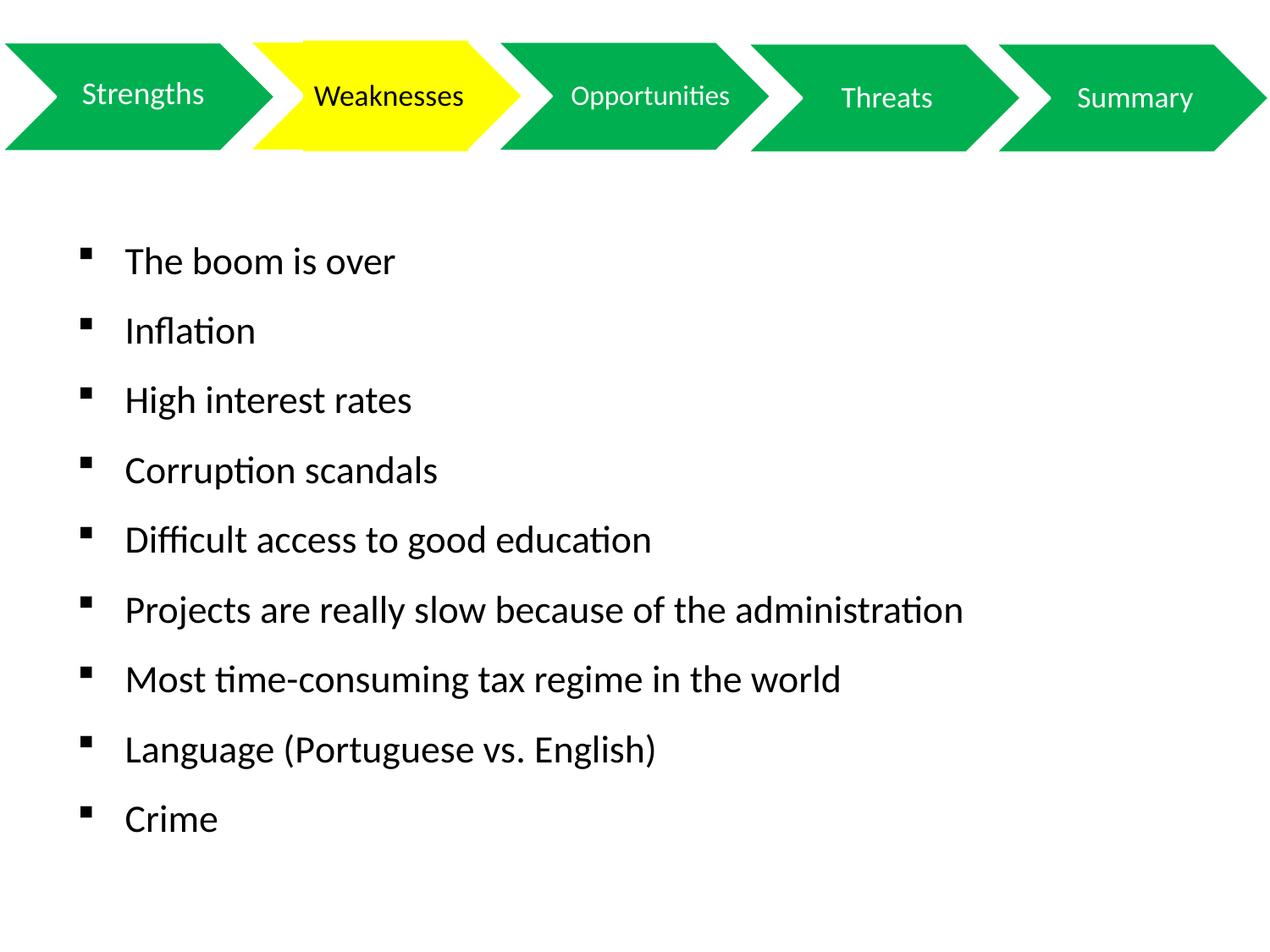

Weaknesses

Opportunities

  Strengths

Threats

Summary
The boom is over
Inflation
High interest rates
Corruption scandals
Difficult access to good education
Projects are really slow because of the administration
Most time-consuming tax regime in the world
Language (Portuguese vs. English)
Crime